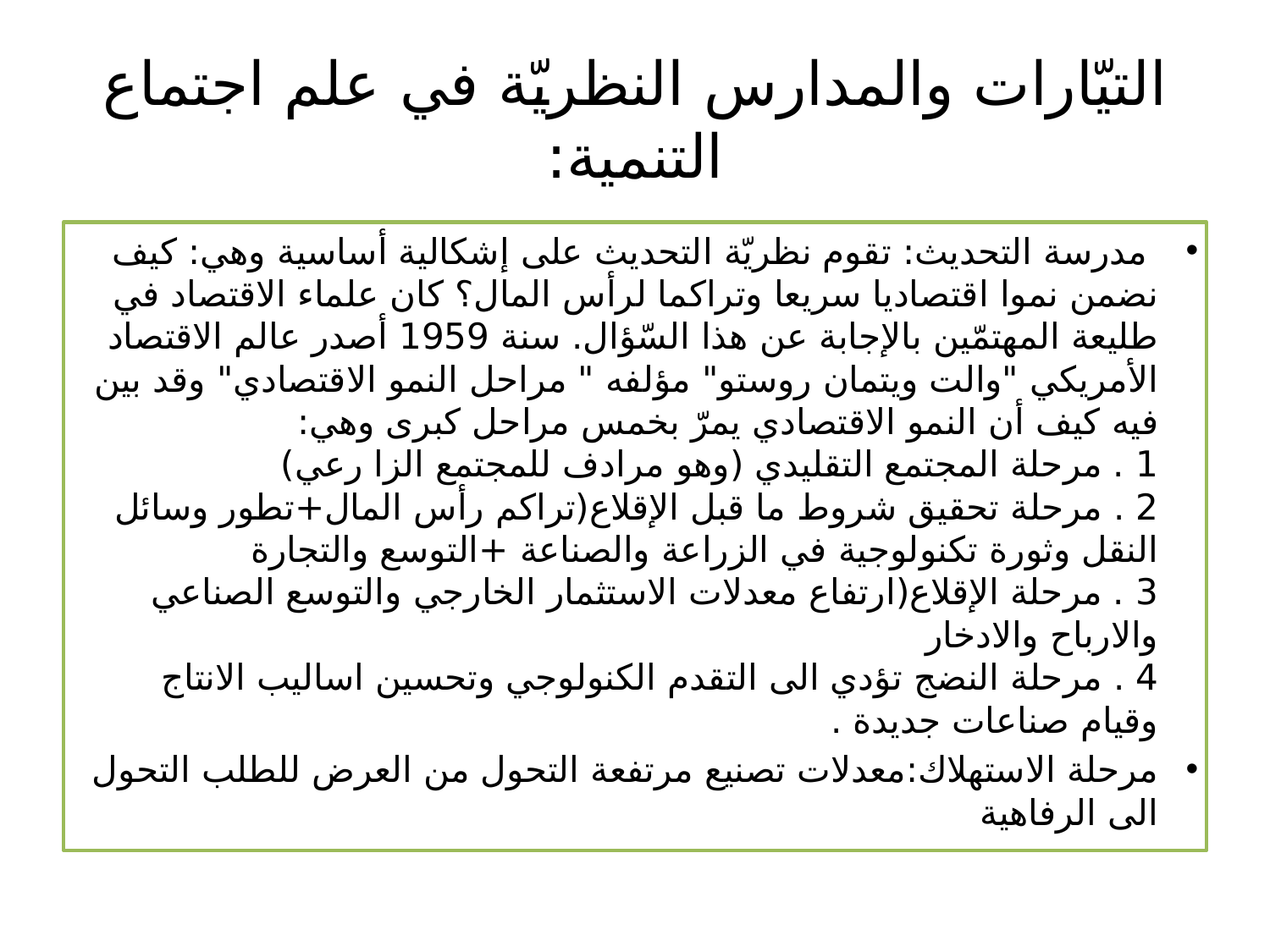

# التيّارات والمدارس النظريّة في علم اجتماع التنمية:
 مدرسة التحديث: تقوم نظريّة التحديث على إشكالية أساسية وهي: كيف نضمن نموا اقتصاديا سريعا وتراكما لرأس المال؟ كان علماء الاقتصاد في طليعة المهتمّين بالإجابة عن هذا السّؤال. سنة 1959 أصدر عالم الاقتصاد الأمريكي "والت ويتمان روستو" مؤلفه " مراحل النمو الاقتصادي" وقد بين فيه كيف أن النمو الاقتصادي يمرّ بخمس مراحل كبرى وهي:
1 . مرحلة المجتمع التقليدي (وهو مرادف للمجتمع الزا رعي)
2 . مرحلة تحقيق شروط ما قبل الإقلاع(تراكم رأس المال+تطور وسائل النقل وثورة تكنولوجية في الزراعة والصناعة +التوسع والتجارة
3 . مرحلة الإقلاع(ارتفاع معدلات الاستثمار الخارجي والتوسع الصناعي والارباح والادخار
4 . مرحلة النضج تؤدي الى التقدم الكنولوجي وتحسين اساليب الانتاج وقيام صناعات جديدة .
مرحلة الاستهلاك:معدلات تصنيع مرتفعة التحول من العرض للطلب التحول الى الرفاهية